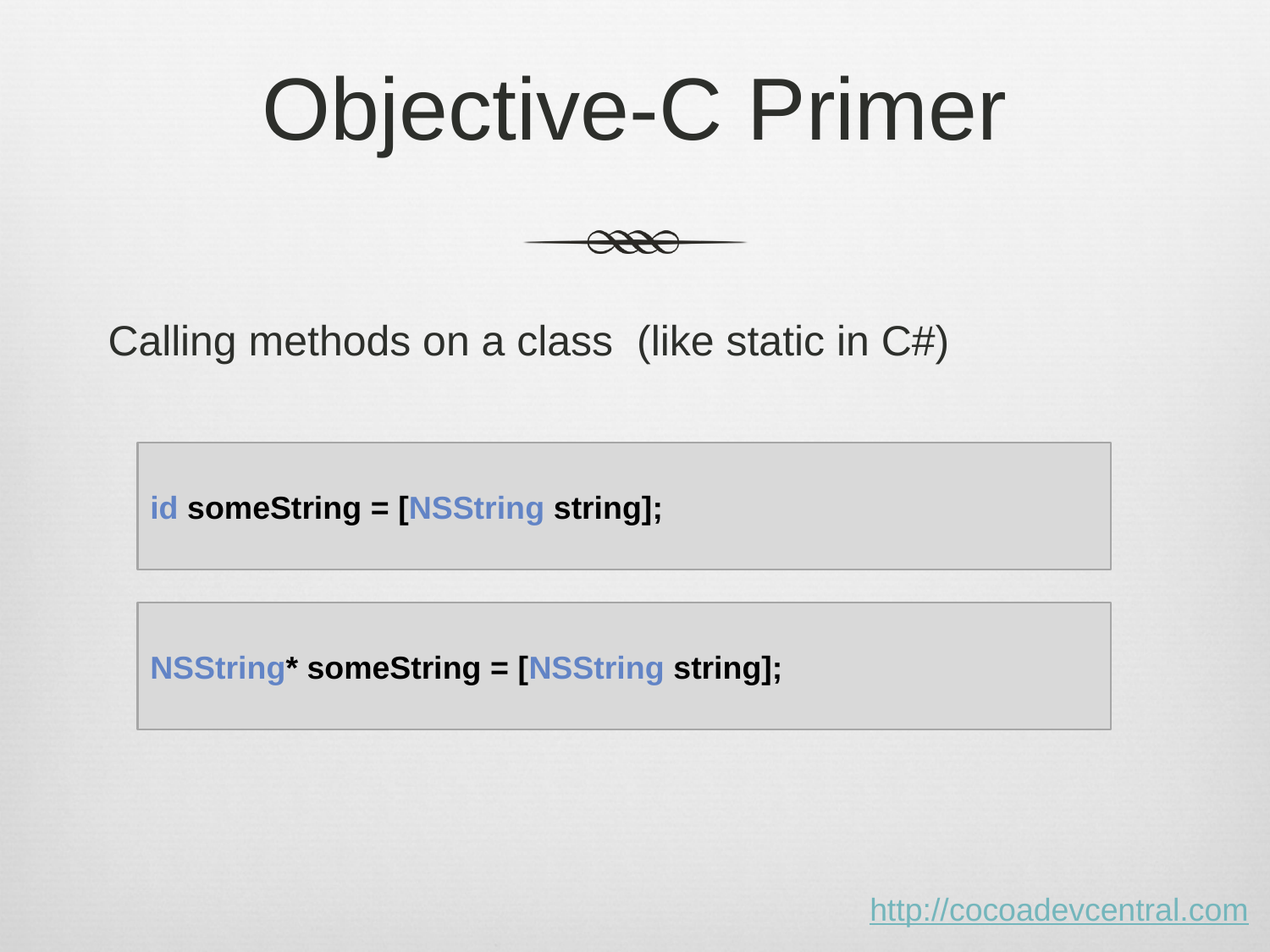

# Objective-C Primer
Calling methods on a class  (like static in C#)

id someString = [NSString string];

NSString* someString = [NSString string];

http://cocoadevcentral.com